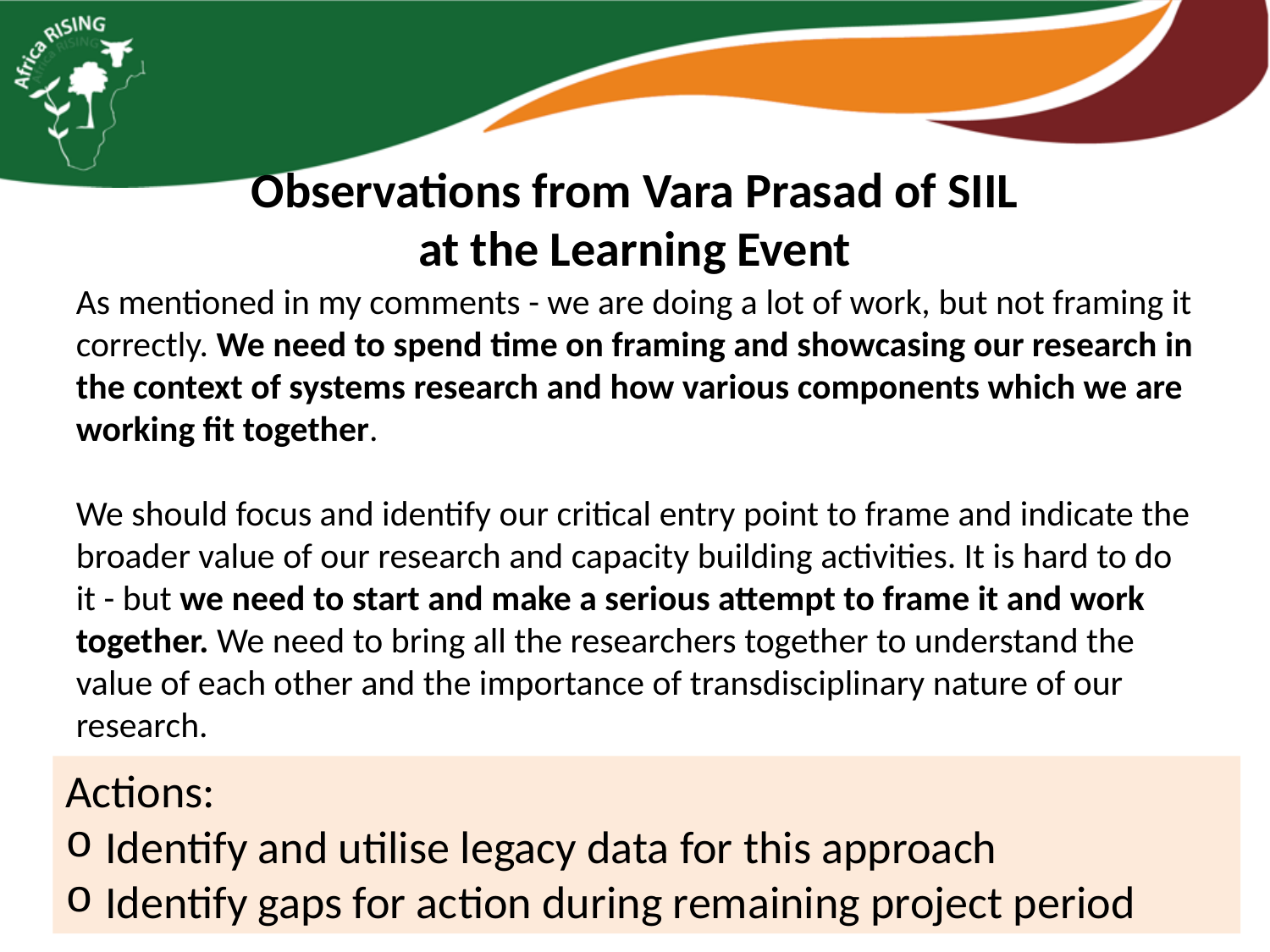

# Observations from Vara Prasad of SIIL at the Learning Event
As mentioned in my comments - we are doing a lot of work, but not framing it correctly. We need to spend time on framing and showcasing our research in the context of systems research and how various components which we are working fit together.

We should focus and identify our critical entry point to frame and indicate the broader value of our research and capacity building activities. It is hard to do it - but we need to start and make a serious attempt to frame it and work together. We need to bring all the researchers together to understand the value of each other and the importance of transdisciplinary nature of our research.
Actions:
Identify and utilise legacy data for this approach
Identify gaps for action during remaining project period